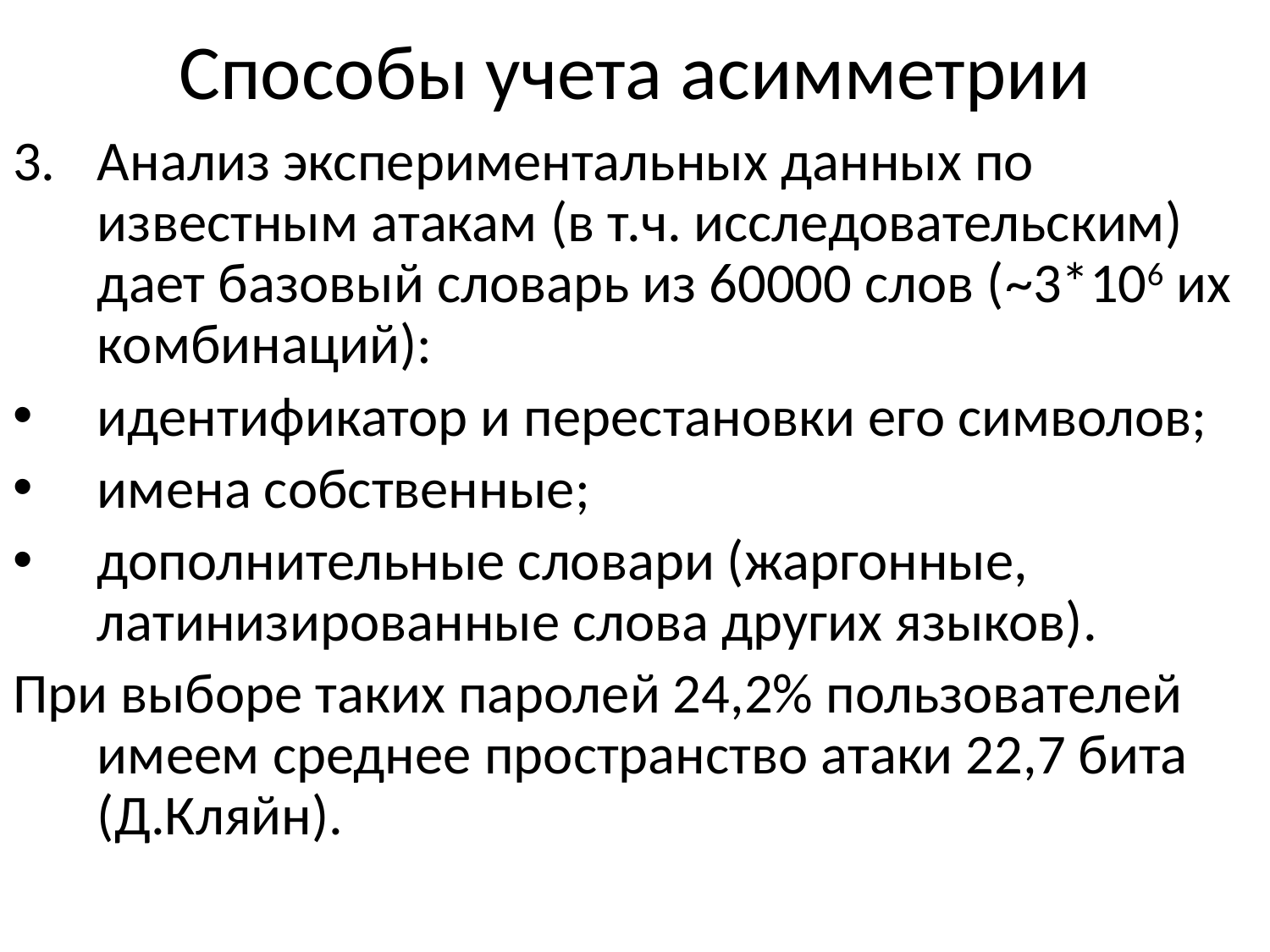

# Способы учета асимметрии
Анализ экспериментальных данных по известным атакам (в т.ч. исследовательским) дает базовый словарь из 60000 слов (~3*106 их комбинаций):
идентификатор и перестановки его символов;
имена собственные;
дополнительные словари (жаргонные, латинизированные слова других языков).
При выборе таких паролей 24,2% пользователей имеем среднее пространство атаки 22,7 бита (Д.Кляйн).